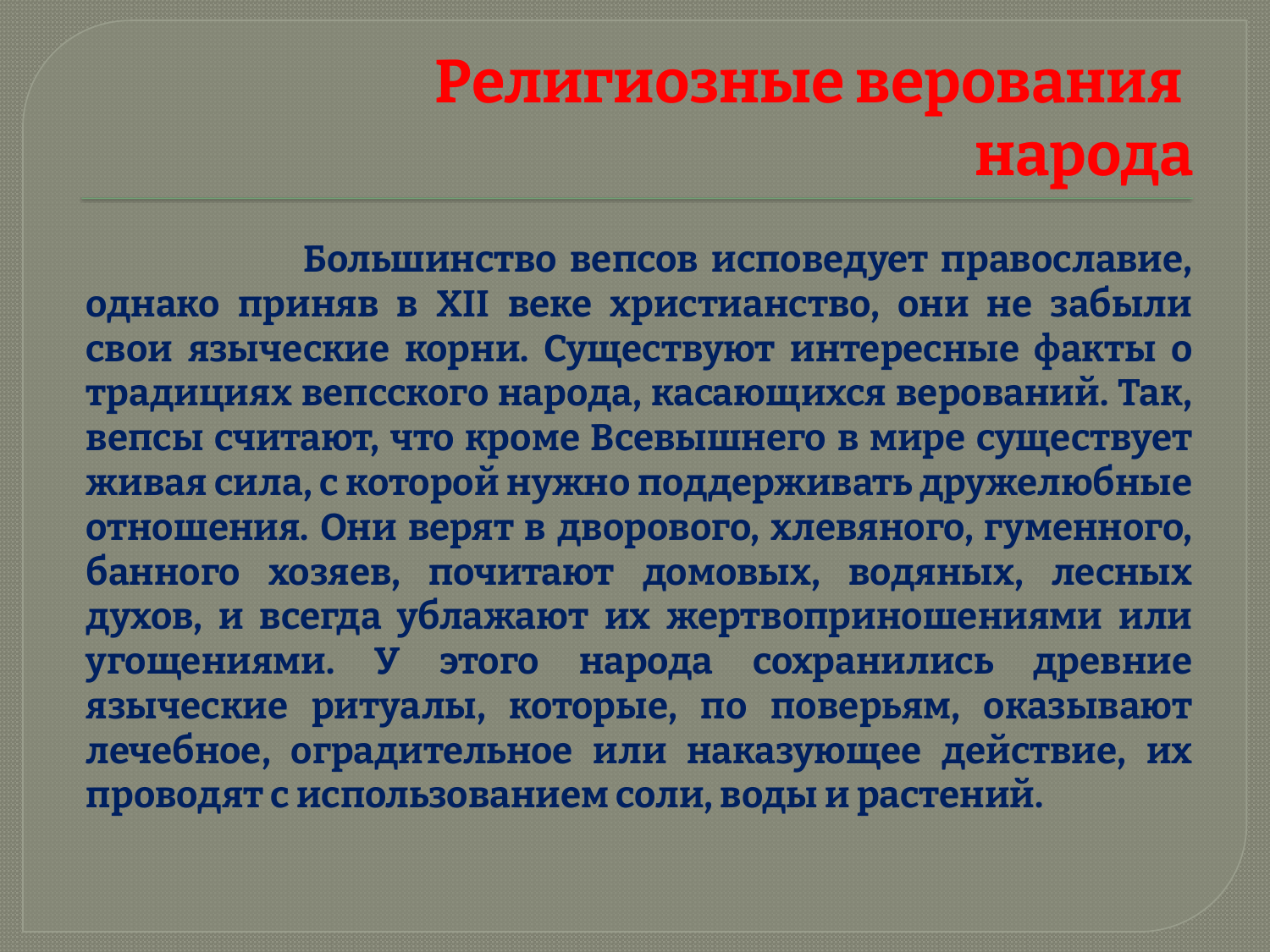

# Религиозные верования народа
            Большинство вепсов исповедует православие, однако приняв в ХII веке христианство, они не забыли свои языческие корни. Существуют интересные факты о традициях вепсского народа, касающихся верований. Так, вепсы считают, что кроме Всевышнего в мире существует живая сила, с которой нужно поддерживать дружелюбные отношения. Они верят в дворового, хлевяного, гуменного, банного хозяев, почитают домовых, водяных, лесных духов, и всегда ублажают их жертвоприношениями или угощениями. У этого народа сохранились древние языческие ритуалы, которые, по поверьям, оказывают лечебное, оградительное или наказующее действие, их проводят с использованием соли, воды и растений.